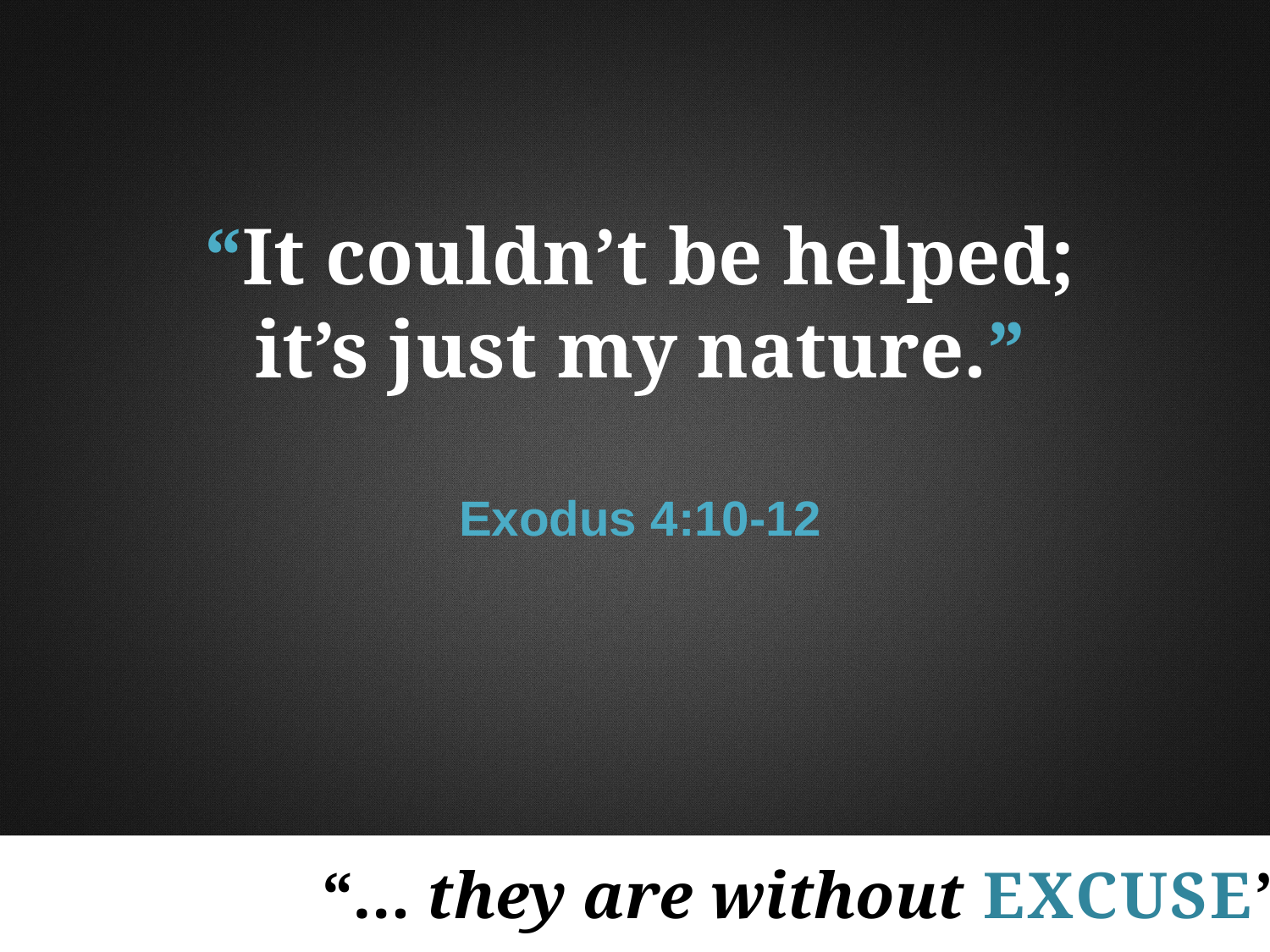

“It couldn’t be helped; it’s just my nature.”

Exodus 4:10-12

“… they are without excuse”